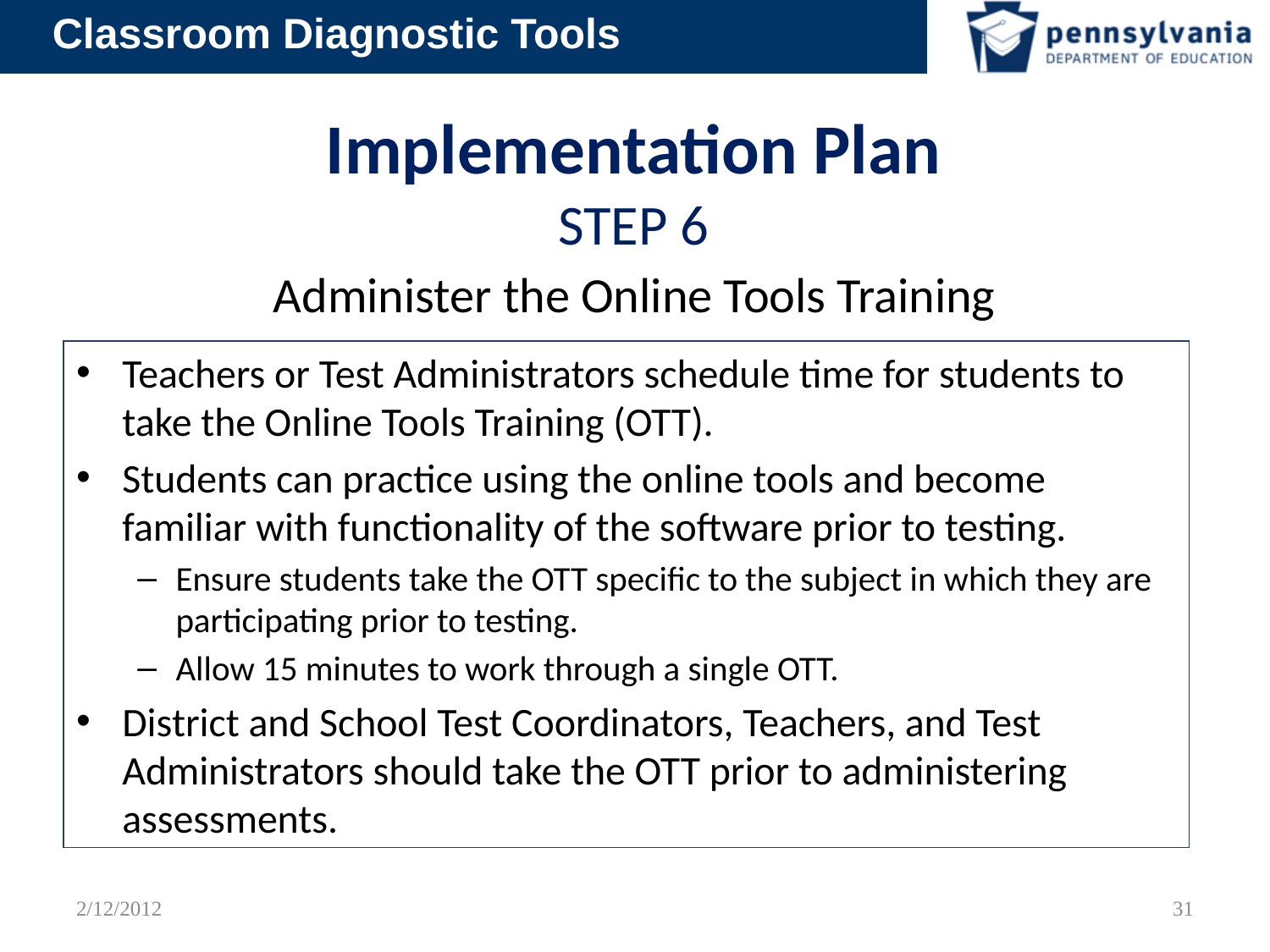

# Implementation Plan STEP 6 Administer the Online Tools Training
Teachers or Test Administrators schedule time for students to take the Online Tools Training (OTT).
Students can practice using the online tools and become familiar with functionality of the software prior to testing.
Ensure students take the OTT specific to the subject in which they are participating prior to testing.
Allow 15 minutes to work through a single OTT.
District and School Test Coordinators, Teachers, and Test Administrators should take the OTT prior to administering assessments.

2/12/2012
31